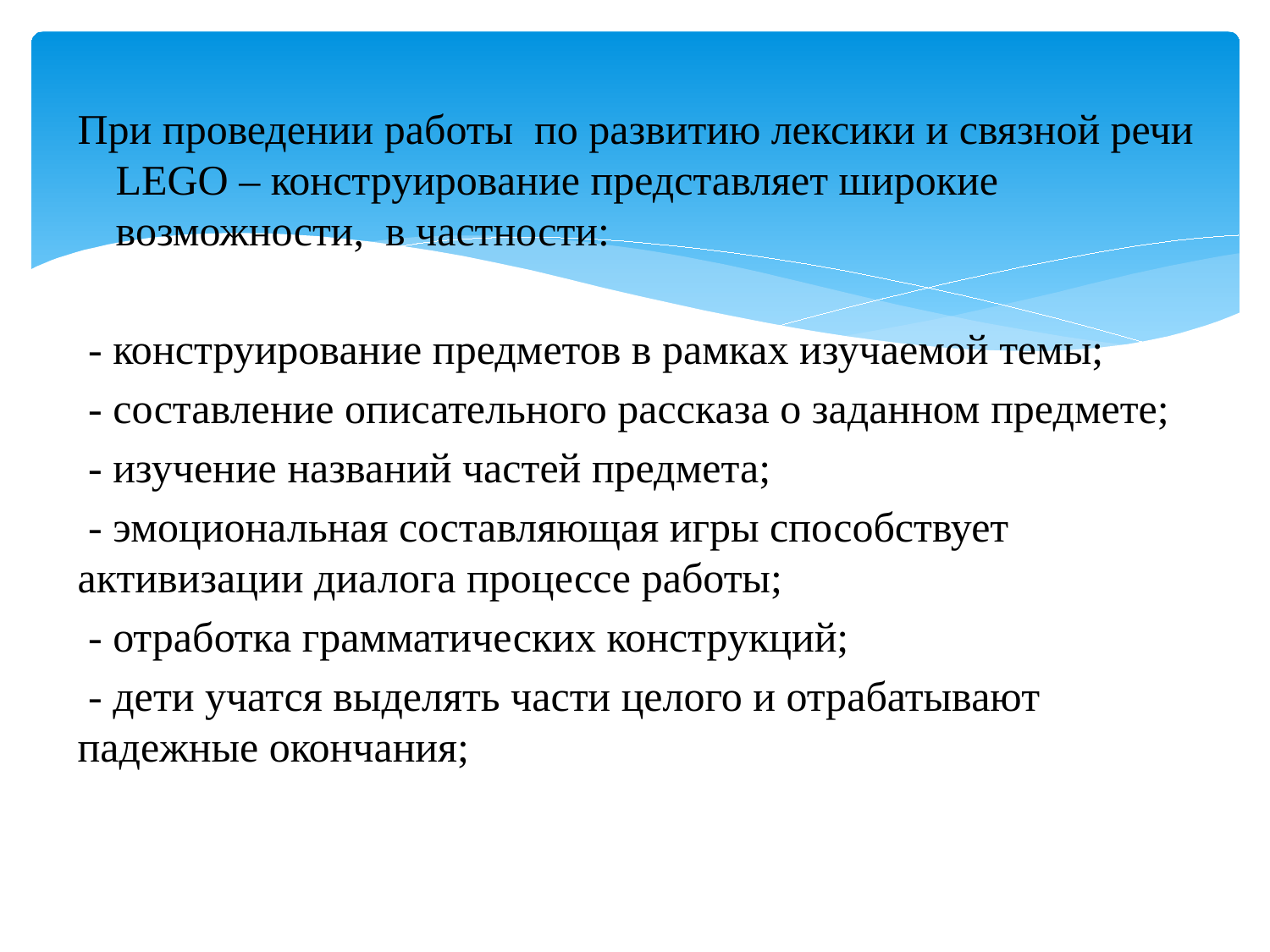

При проведении работы  по развитию лексики и связной речи LEGO – конструирование представляет широкие возможности,  в частности:

 - конструирование предметов в рамках изучаемой темы;
 - составление описательного рассказа о заданном предмете;
 - изучение названий частей предмета;
 - эмоциональная составляющая игры способствует активизации диалога процессе работы;
 - отработка грамматических конструкций;
 - дети учатся выделять части целого и отрабатывают  падежные окончания;